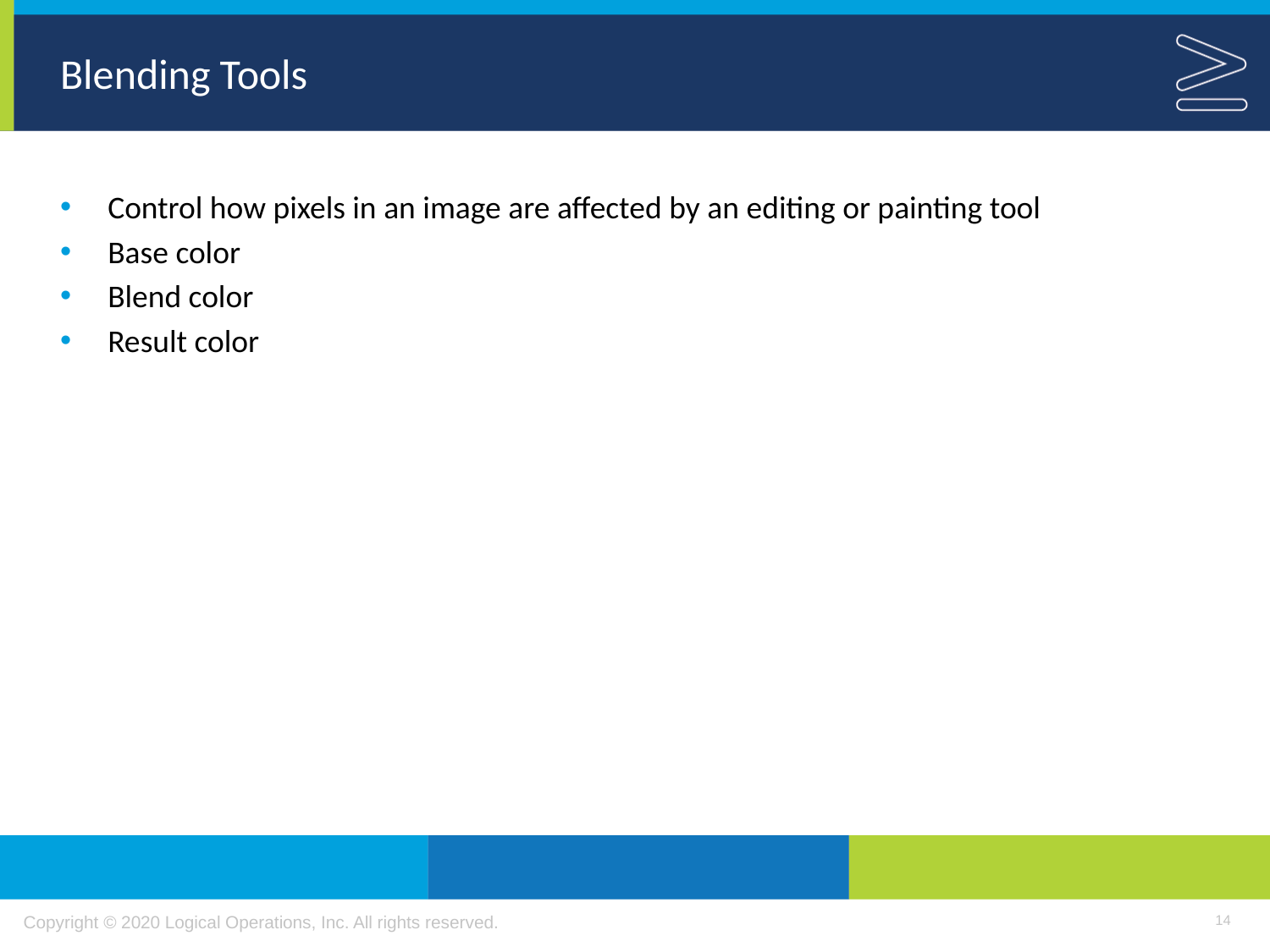

# Blending Tools
Control how pixels in an image are affected by an editing or painting tool
Base color
Blend color
Result color

14